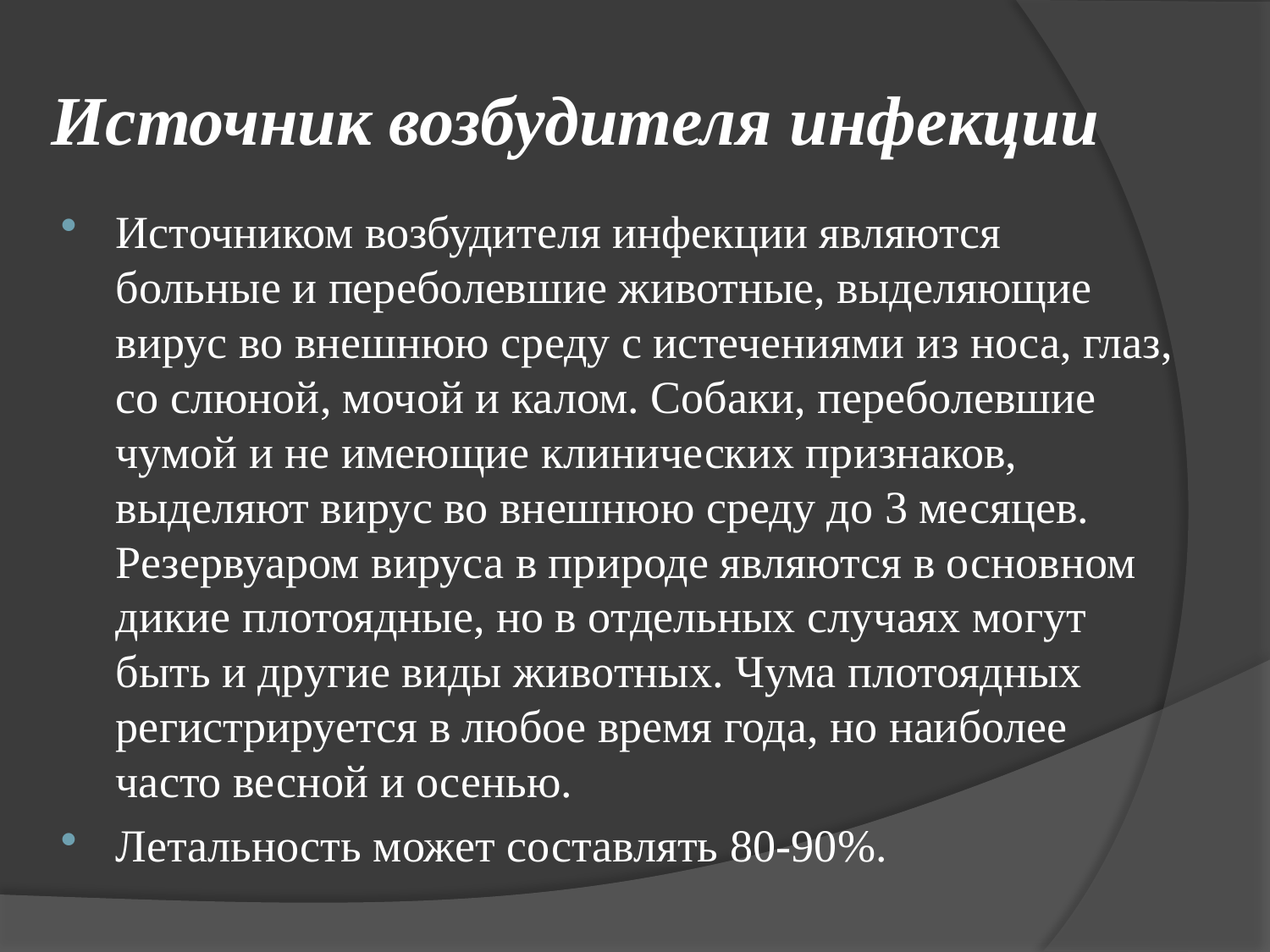

# Источник возбудителя инфекции
Источником возбудителя инфекции являются больные и переболевшие животные, выделяющие вирус во внешнюю среду с истечениями из носа, глаз, со слюной, мочой и калом. Собаки, переболевшие чумой и не имеющие клинических признаков, выделяют вирус во внешнюю среду до 3 месяцев. Резервуаром вируса в природе являются в основном дикие плотоядные, но в отдельных случаях могут быть и другие виды животных. Чума плотоядных регистрируется в любое время года, но наиболее часто весной и осенью.
Летальность может составлять 80-90%.